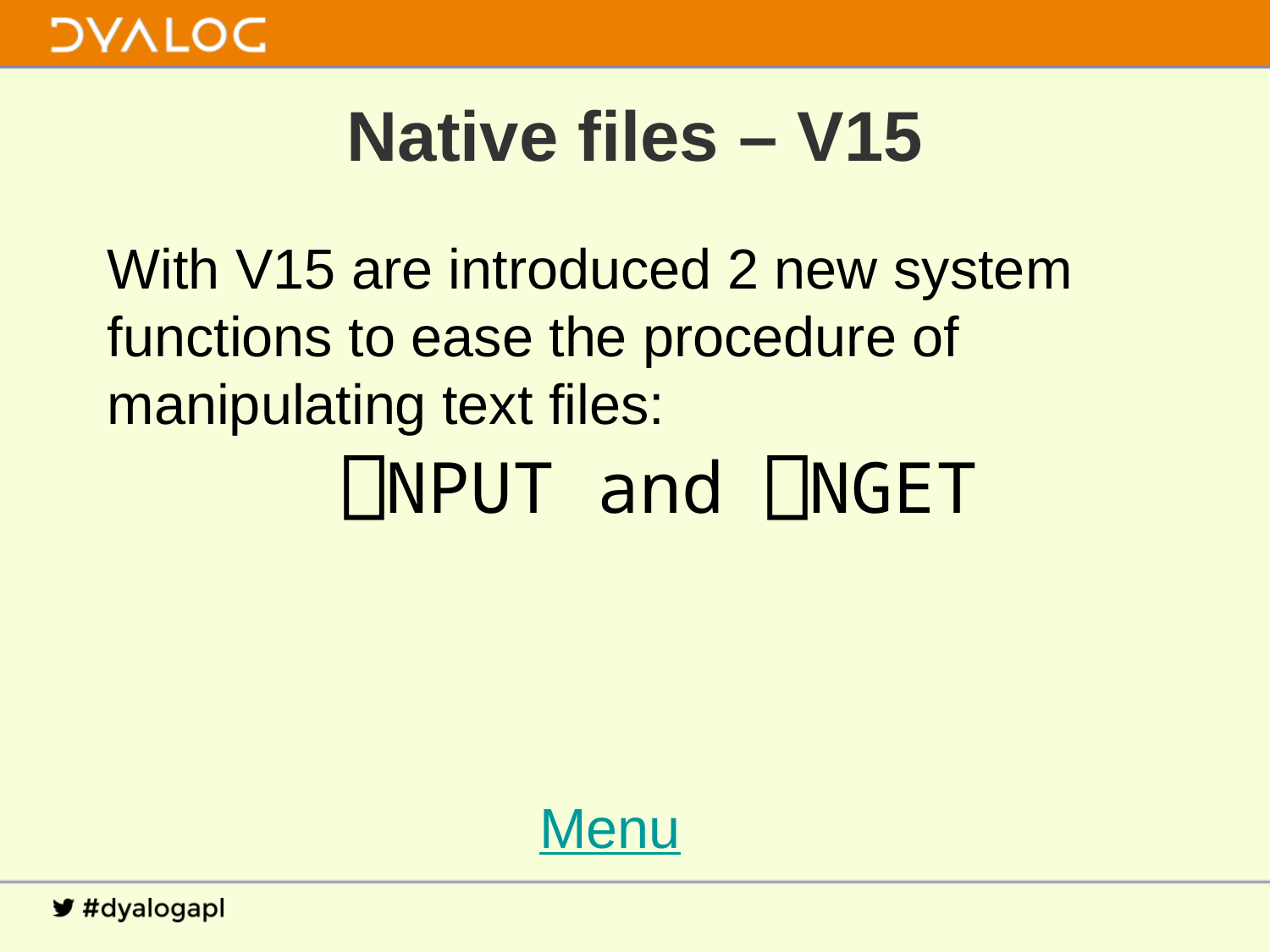

# Native files – V15
With V15 are introduced 2 new system functions to ease the procedure of manipulating text files:
 ⎕NPUT and ⎕NGET

Menu